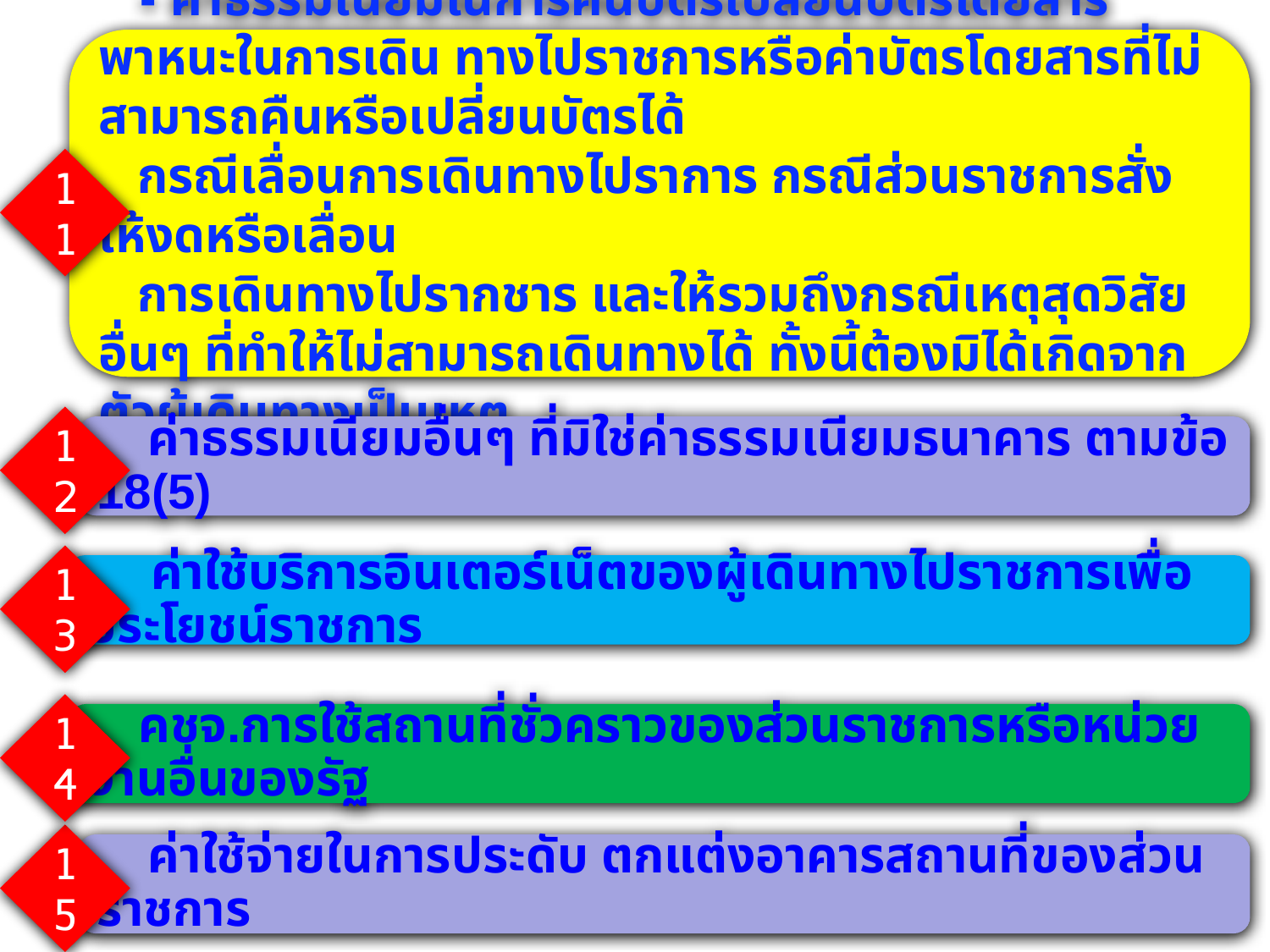

- ค่าธรรมเนียมในการคืนบัตรเปลี่ยนบัตรโดยสารพาหนะในการเดิน ทางไปราชการหรือค่าบัตรโดยสารที่ไม่สามารถคืนหรือเปลี่ยนบัตรได้
   กรณีเลื่อนการเดินทางไปราการ กรณีส่วนราชการสั่งให้งดหรือเลื่อน
   การเดินทางไปรากชาร และให้รวมถึงกรณีเหตุสุดวิสัยอื่นๆ ที่ทำให้ไม่สามารถเดินทางได้ ทั้งนี้ต้องมิได้เกิดจากตัวผู้เดินทางเป็นเหตุ
11
12
    ค่าธรรมเนียมอื่นๆ ที่มิใช่ค่าธรรมเนียมธนาคาร ตามข้อ 18(5)
13
     ค่าใช้บริการอินเตอร์เน็ตของผู้เดินทางไปราชการเพื่อประโยชน์ราชการ
14
    คชจ.การใช้สถานที่ชั่วคราวของส่วนราชการหรือหน่วยงานอื่นของรัฐ
15
    ค่าใช้จ่ายในการประดับ ตกแต่งอาคารสถานที่ของส่วนราชการ